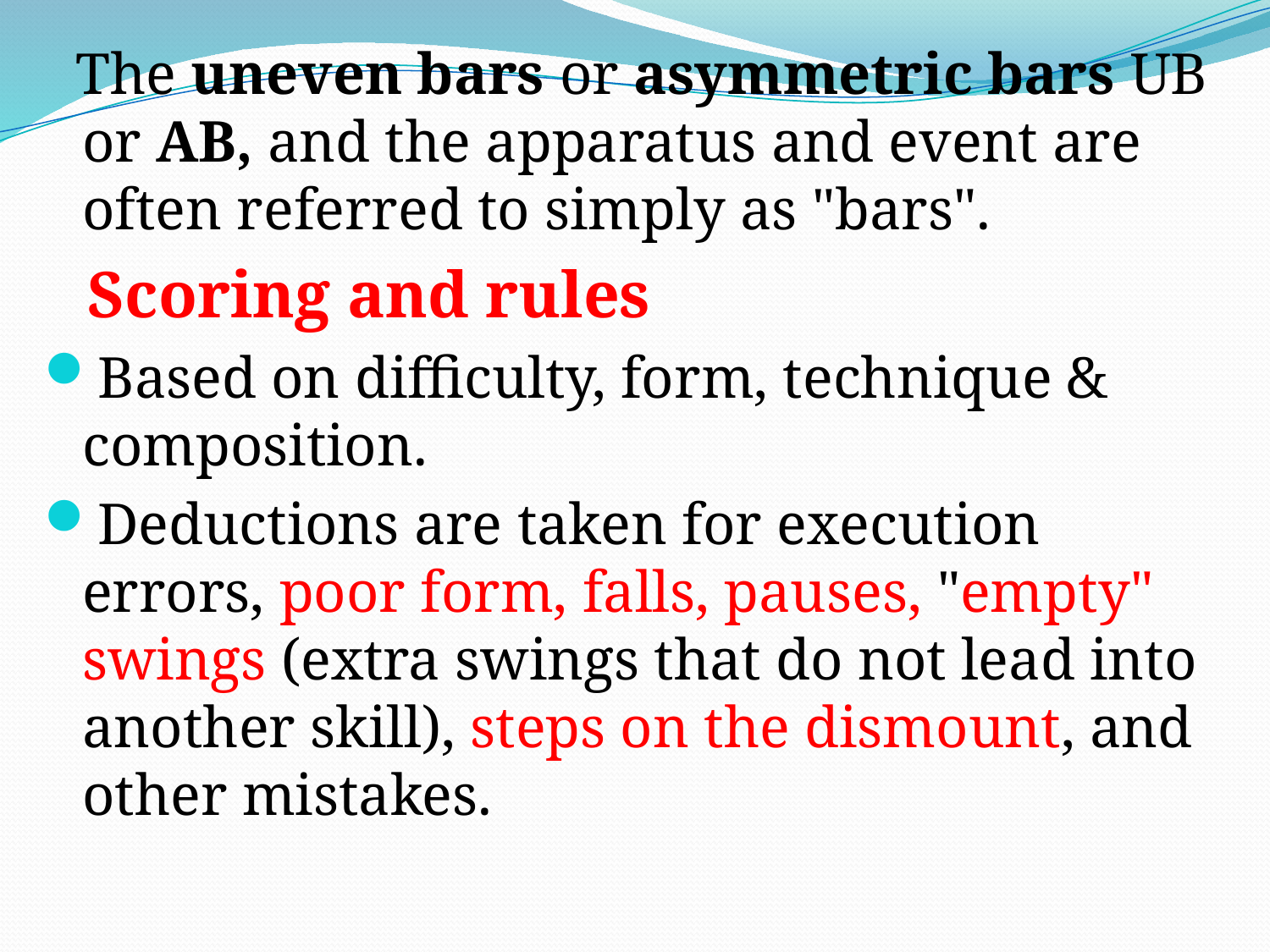

The uneven bars or asymmetric bars UB or AB, and the apparatus and event are often referred to simply as "bars".
   Scoring and rules
Based on difficulty, form, technique & composition.
Deductions are taken for execution errors, poor form, falls, pauses, "empty" swings (extra swings that do not lead into another skill), steps on the dismount, and other mistakes.